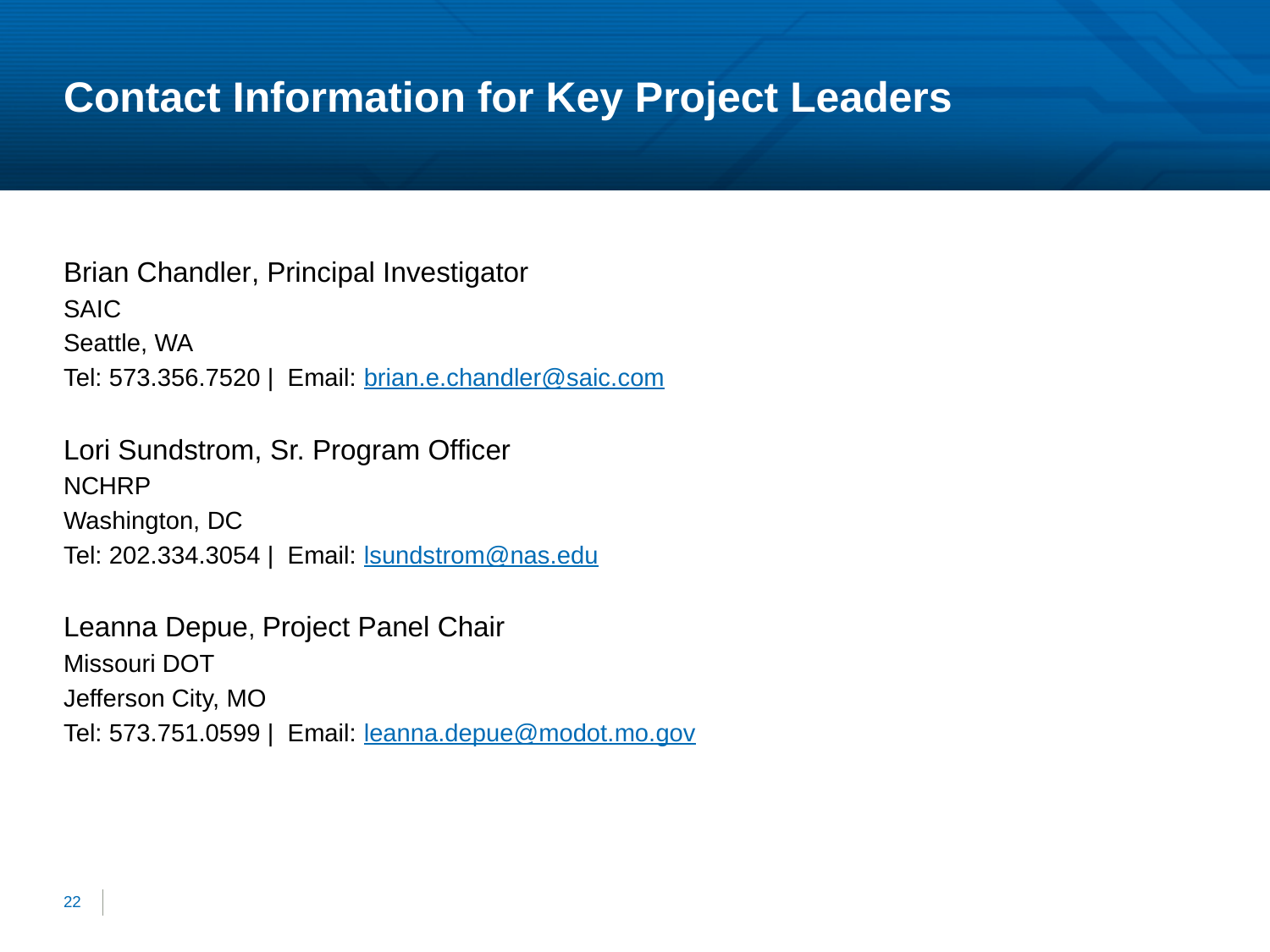

# Contact Information for Key Project Leaders
Brian Chandler, Principal Investigator
SAIC
Seattle, WA
Tel: 573.356.7520 |  Email: brian.e.chandler@saic.com

Lori Sundstrom, Sr. Program Officer
NCHRP
Washington, DC
Tel: 202.334.3054 |  Email: lsundstrom@nas.edu

Leanna Depue, Project Panel Chair
Missouri DOT
Jefferson City, MO
Tel: 573.751.0599 |  Email: leanna.depue@modot.mo.gov

22